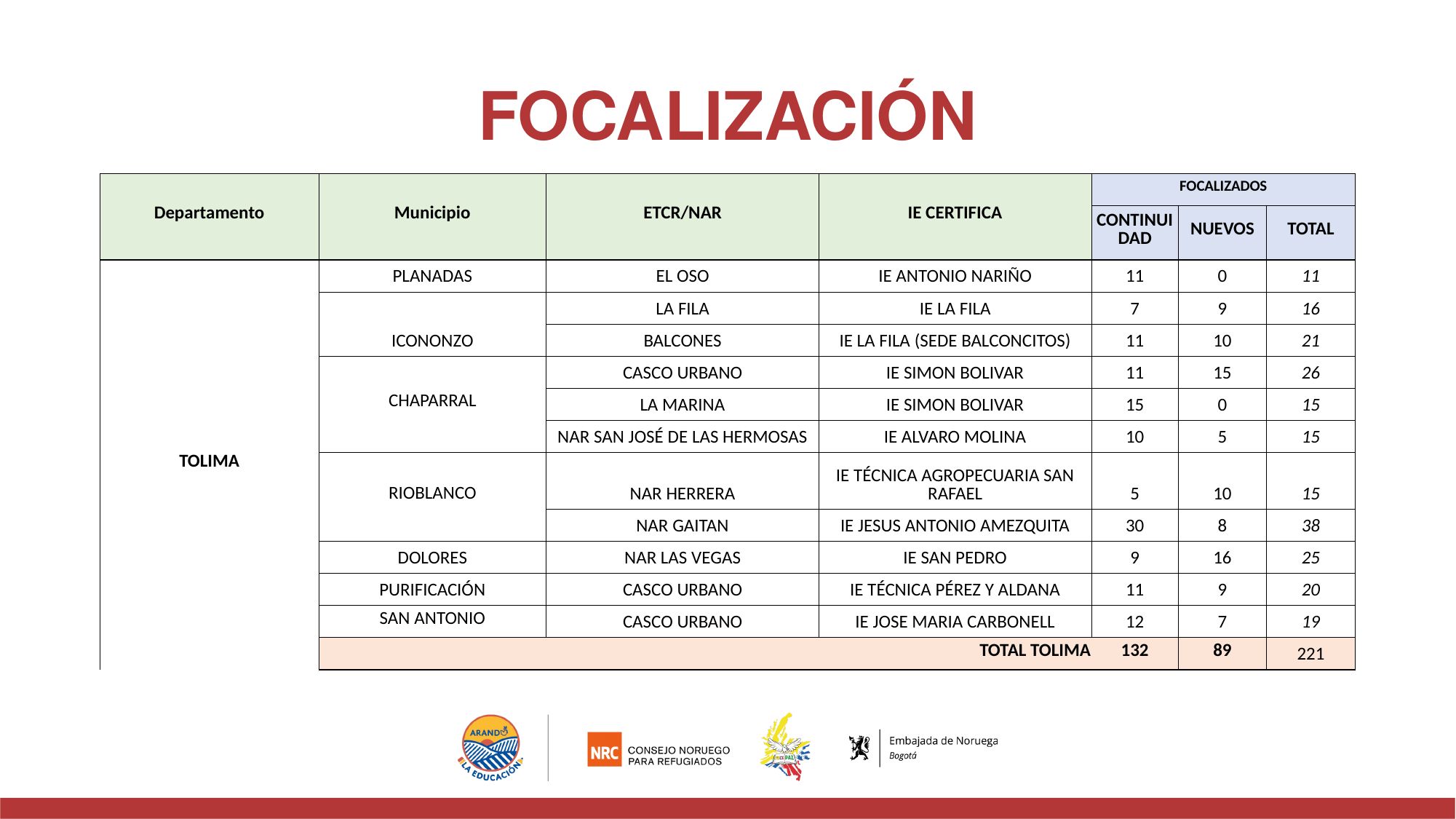

# FOCALIZACIÓN
| Departamento | Municipio | ETCR/NAR | IE CERTIFICA | FOCALIZADOS |  |  |
| --- | --- | --- | --- | --- | --- | --- |
|  |  |  |  | CONTINUIDAD | NUEVOS | TOTAL |
| TOLIMA | PLANADAS | EL OSO | IE ANTONIO NARIÑO | 11 | 0 | 11 |
|  | ICONONZO | LA FILA | IE LA FILA | 7 | 9 | 16 |
|  |  | BALCONES | IE LA FILA (SEDE BALCONCITOS) | 11 | 10 | 21 |
|  | CHAPARRAL | CASCO URBANO | IE SIMON BOLIVAR | 11 | 15 | 26 |
|  |  | LA MARINA | IE SIMON BOLIVAR | 15 | 0 | 15 |
|  |  | NAR SAN JOSÉ DE LAS HERMOSAS | IE ALVARO MOLINA | 10 | 5 | 15 |
|  | RIOBLANCO | NAR HERRERA | IE TÉCNICA AGROPECUARIA SAN RAFAEL | 5 | 10 | 15 |
|  |  | NAR GAITAN | IE JESUS ANTONIO AMEZQUITA | 30 | 8 | 38 |
|  | DOLORES | NAR LAS VEGAS | IE SAN PEDRO | 9 | 16 | 25 |
|  | PURIFICACIÓN | CASCO URBANO | IE TÉCNICA PÉREZ Y ALDANA | 11 | 9 | 20 |
|  | SAN ANTONIO | CASCO URBANO | IE JOSE MARIA CARBONELL | 12 | 7 | 19 |
|  | TOTAL TOLIMA |  |  | 132 | 89 | 221 |